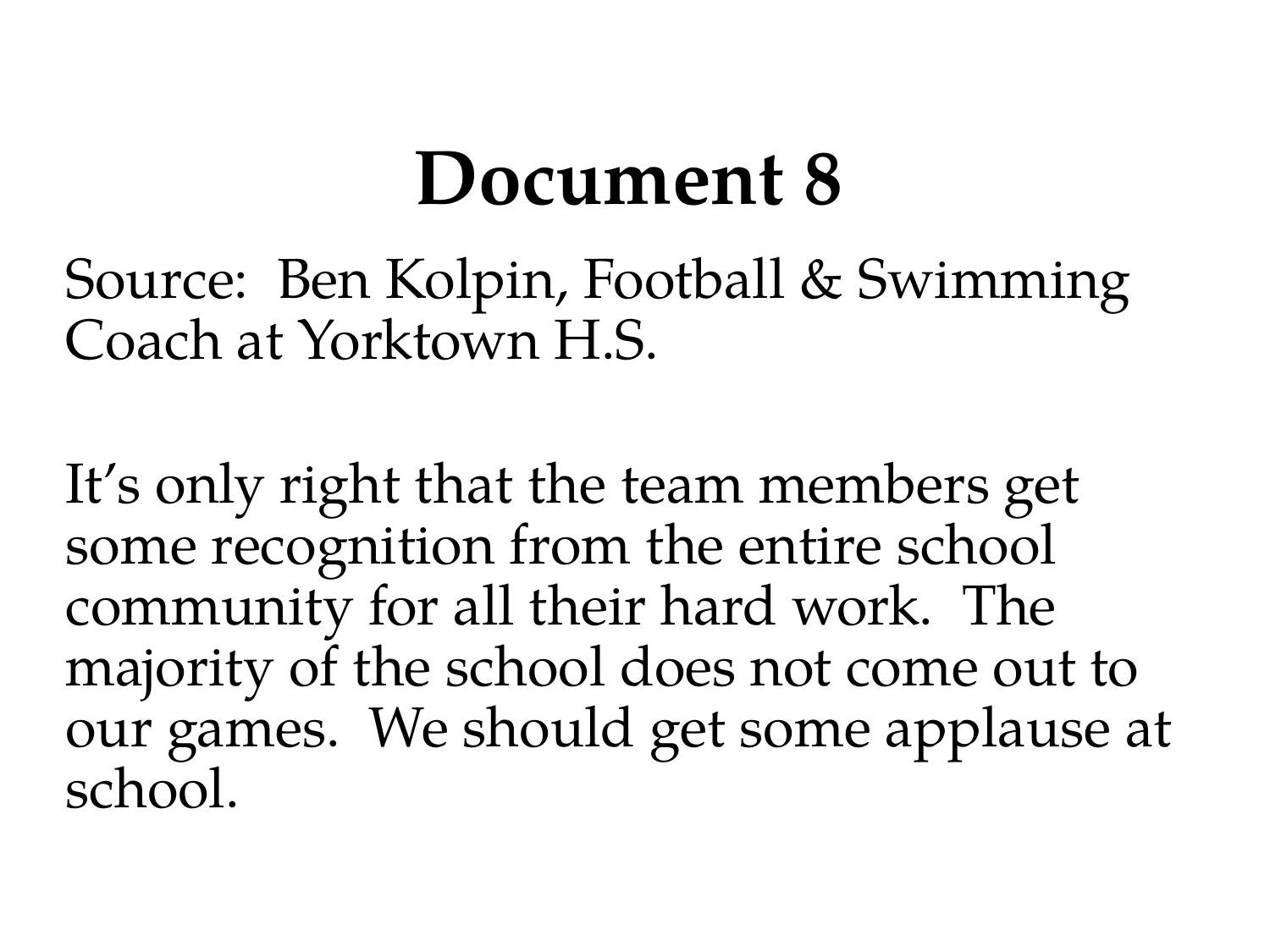

# Document 8
Source:  Ben Kolpin, Football & Swimming Coach at Yorktown H.S.

It’s only right that the team members get some recognition from the entire school community for all their hard work.  The majority of the school does not come out to our games.  We should get some applause at school.